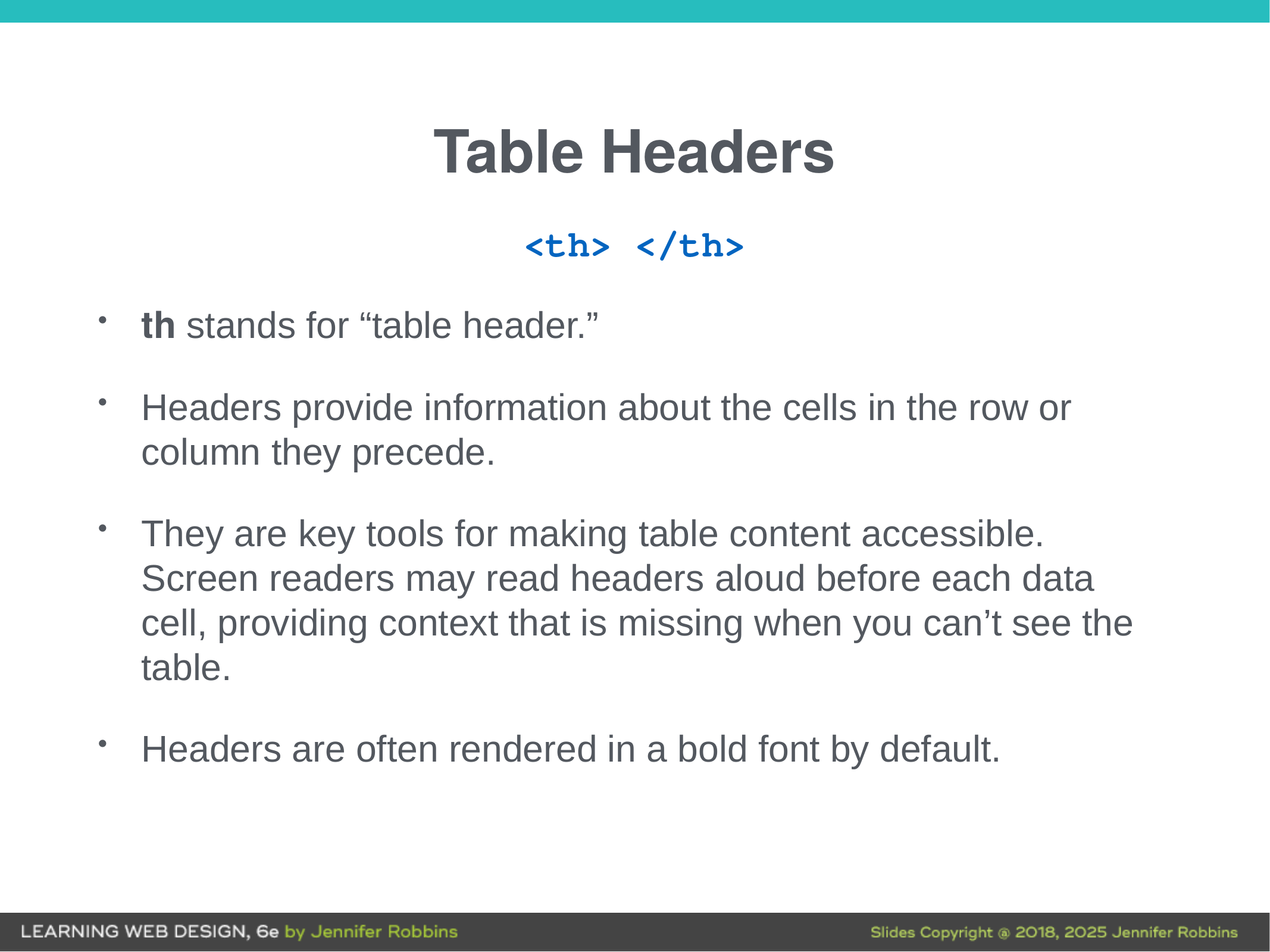

# Table Headers
<th> </th>
th stands for “table header.”
Headers provide information about the cells in the row or column they precede.
They are key tools for making table content accessible. Screen readers may read headers aloud before each data cell, providing context that is missing when you can’t see the table.
Headers are often rendered in a bold font by default.